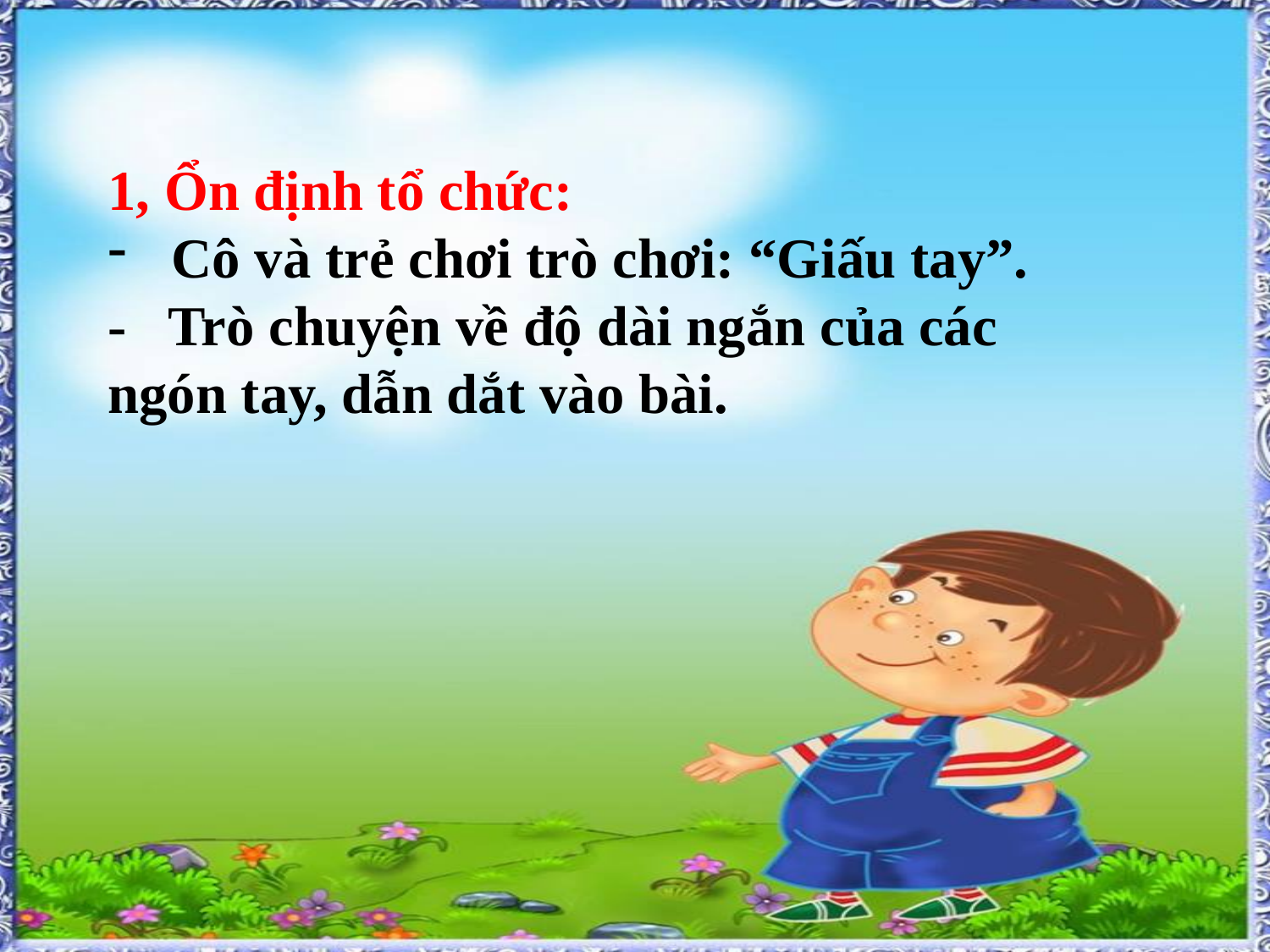

1, Ổn định tổ chức:
Cô và trẻ chơi trò chơi: “Giấu tay”.
-   Trò chuyện về độ dài ngắn của các ngón tay, dẫn dắt vào bài.